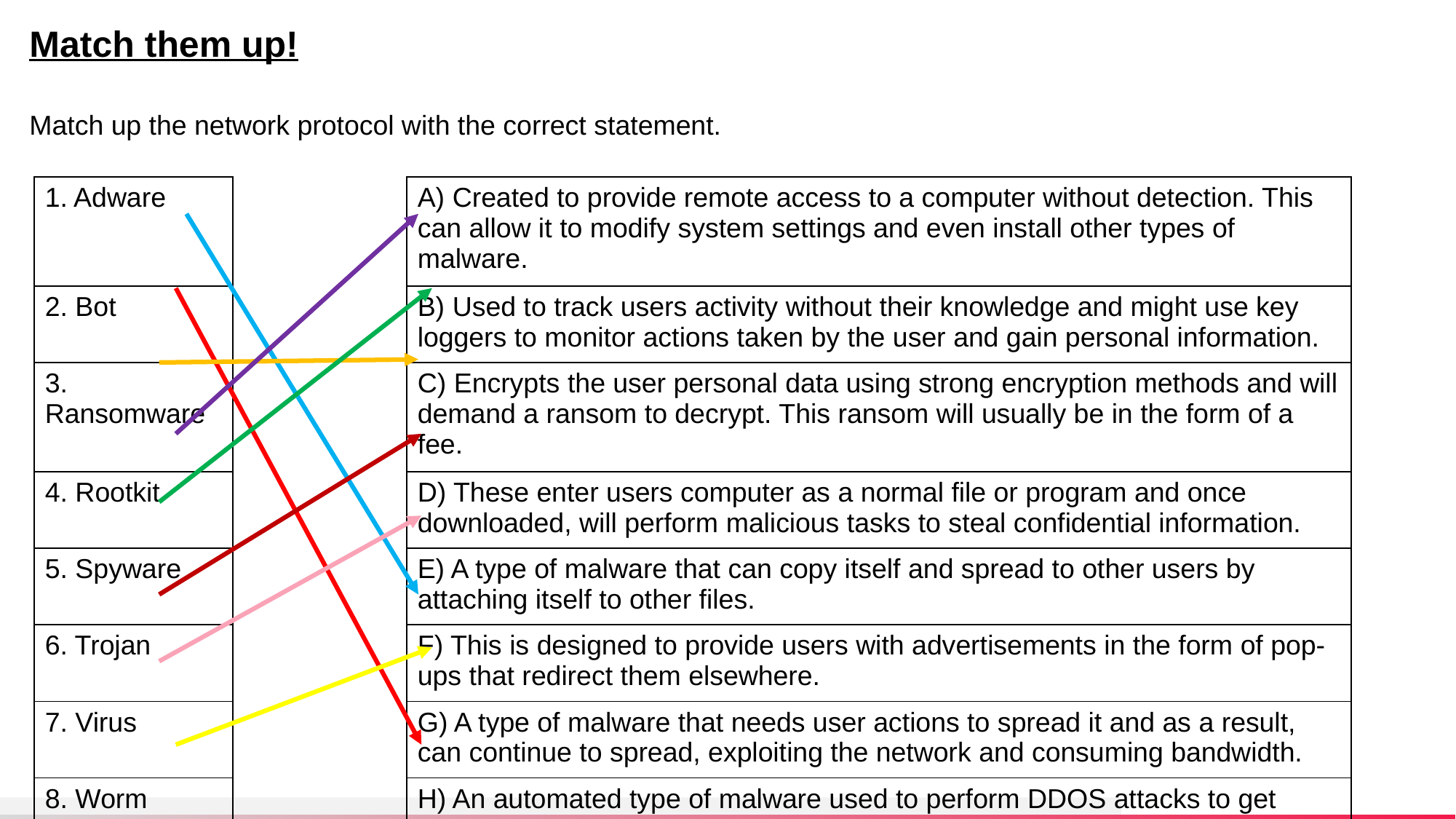

Match them up!

Match up the network protocol with the correct statement.
| 1. Adware |  | A) Created to provide remote access to a computer without detection. This can allow it to modify system settings and even install other types of malware. |
| --- | --- | --- |
| 2. Bot |  | B) Used to track users activity without their knowledge and might use key loggers to monitor actions taken by the user and gain personal information. |
| 3. Ransomware |  | C) Encrypts the user personal data using strong encryption methods and will demand a ransom to decrypt. This ransom will usually be in the form of a fee. |
| 4. Rootkit |  | D) These enter users computer as a normal file or program and once downloaded, will perform malicious tasks to steal confidential information. |
| 5. Spyware |  | E) A type of malware that can copy itself and spread to other users by attaching itself to other files. |
| 6. Trojan |  | F) This is designed to provide users with advertisements in the form of pop-ups that redirect them elsewhere. |
| 7. Virus |  | G) A type of malware that needs user actions to spread it and as a result, can continue to spread, exploiting the network and consuming bandwidth. |
| 8. Worm |  | H) An automated type of malware used to perform DDOS attacks to get access to servers |